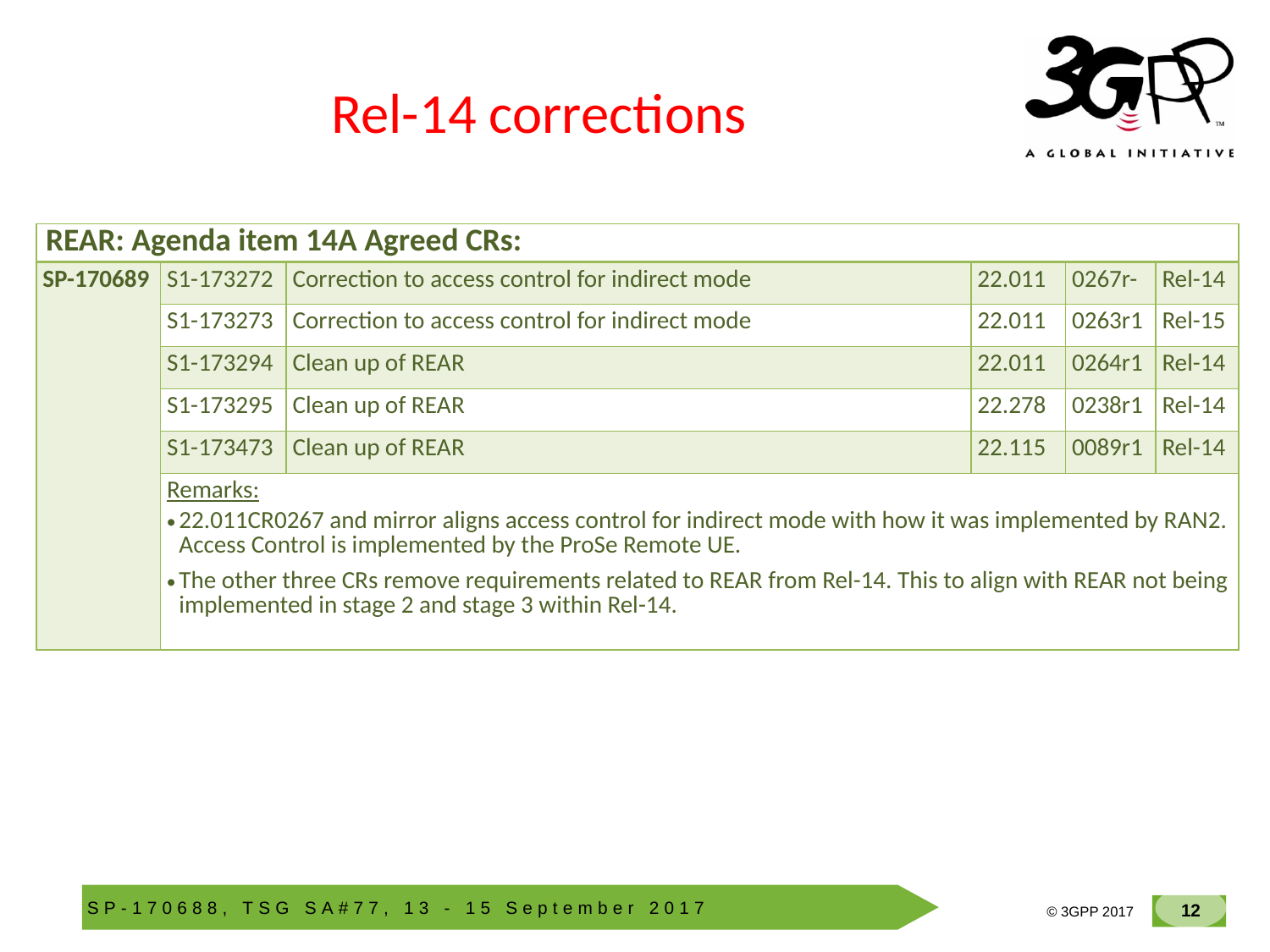

# Rel-14 corrections
| REAR: Agenda item 14A Agreed CRs: |  |  |  |  |  |
| --- | --- | --- | --- | --- | --- |
| SP-170689 | S1-173272 | Correction to access control for indirect mode | 22.011 | 0267r- | Rel-14 |
|  | S1-173273 | Correction to access control for indirect mode | 22.011 | 0263r1 | Rel-15 |
|  | S1-173294 | Clean up of REAR | 22.011 | 0264r1 | Rel-14 |
|  | S1-173295 | Clean up of REAR | 22.278 | 0238r1 | Rel-14 |
|  | S1-173473 | Clean up of REAR | 22.115 | 0089r1 | Rel-14 |
|  | Remarks: 22.011CR0267 and mirror aligns access control for indirect mode with how it was implemented by RAN2. Access Control is implemented by the ProSe Remote UE. The other three CRs remove requirements related to REAR from Rel-14. This to align with REAR not being implemented in stage 2 and stage 3 within Rel-14. |  |  |  |  |